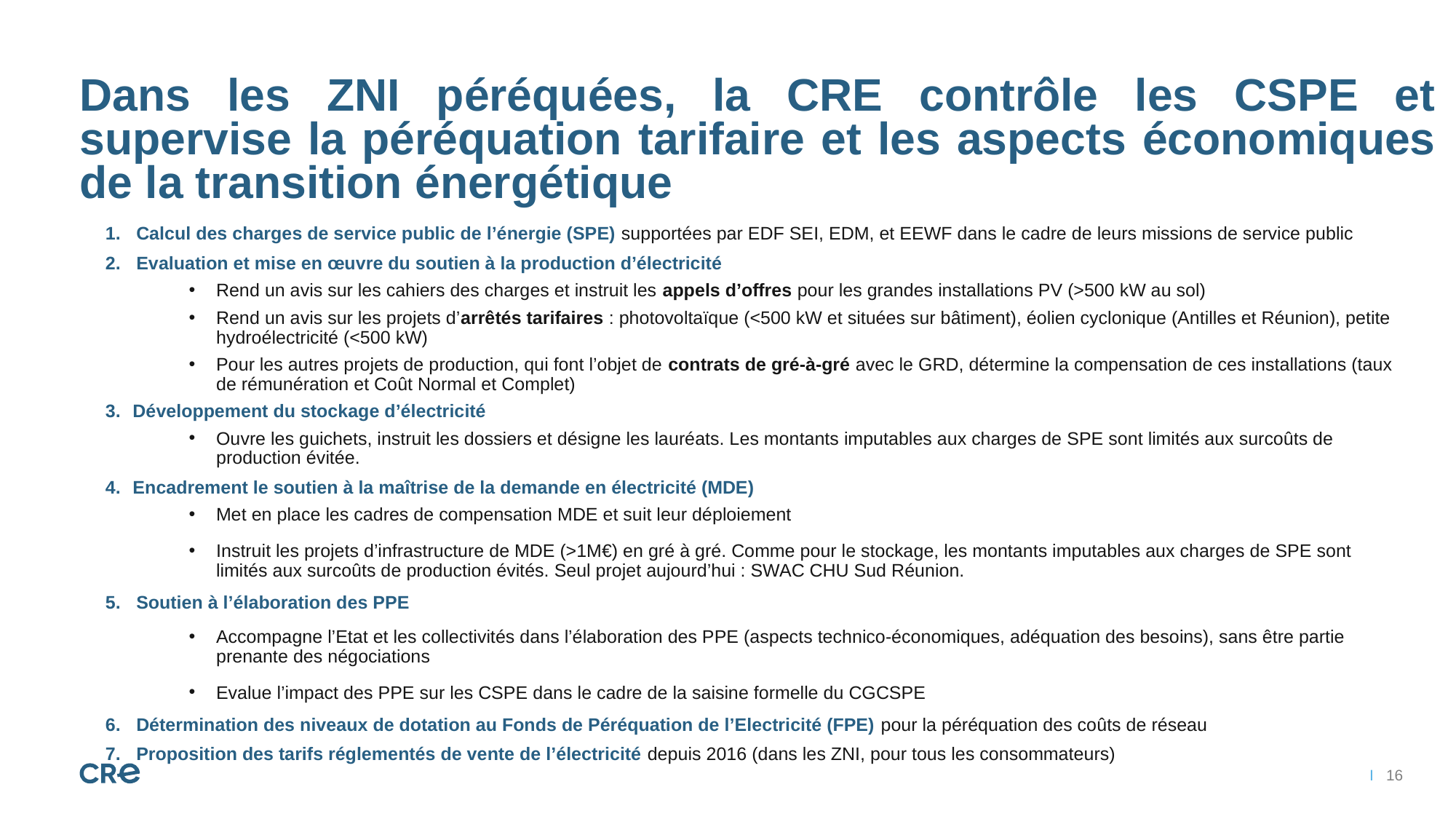

# Dans les ZNI péréquées, la CRE contrôle les CSPE et supervise la péréquation tarifaire et les aspects économiques de la transition énergétique
Calcul des charges de service public de l’énergie (SPE) supportées par EDF SEI, EDM, et EEWF dans le cadre de leurs missions de service public
Evaluation et mise en œuvre du soutien à la production d’électricité
Rend un avis sur les cahiers des charges et instruit les appels d’offres pour les grandes installations PV (>500 kW au sol)
Rend un avis sur les projets d’arrêtés tarifaires : photovoltaïque (<500 kW et situées sur bâtiment), éolien cyclonique (Antilles et Réunion), petite hydroélectricité (<500 kW)
Pour les autres projets de production, qui font l’objet de contrats de gré-à-gré avec le GRD, détermine la compensation de ces installations (taux de rémunération et Coût Normal et Complet)
Développement du stockage d’électricité
Ouvre les guichets, instruit les dossiers et désigne les lauréats. Les montants imputables aux charges de SPE sont limités aux surcoûts de production évitée.
Encadrement le soutien à la maîtrise de la demande en électricité (MDE)
Met en place les cadres de compensation MDE et suit leur déploiement
Instruit les projets d’infrastructure de MDE (>1M€) en gré à gré. Comme pour le stockage, les montants imputables aux charges de SPE sont limités aux surcoûts de production évités. Seul projet aujourd’hui : SWAC CHU Sud Réunion.
Soutien à l’élaboration des PPE
Accompagne l’Etat et les collectivités dans l’élaboration des PPE (aspects technico-économiques, adéquation des besoins), sans être partie prenante des négociations
Evalue l’impact des PPE sur les CSPE dans le cadre de la saisine formelle du CGCSPE
Détermination des niveaux de dotation au Fonds de Péréquation de l’Electricité (FPE) pour la péréquation des coûts de réseau
Proposition des tarifs réglementés de vente de l’électricité depuis 2016 (dans les ZNI, pour tous les consommateurs)

I   16